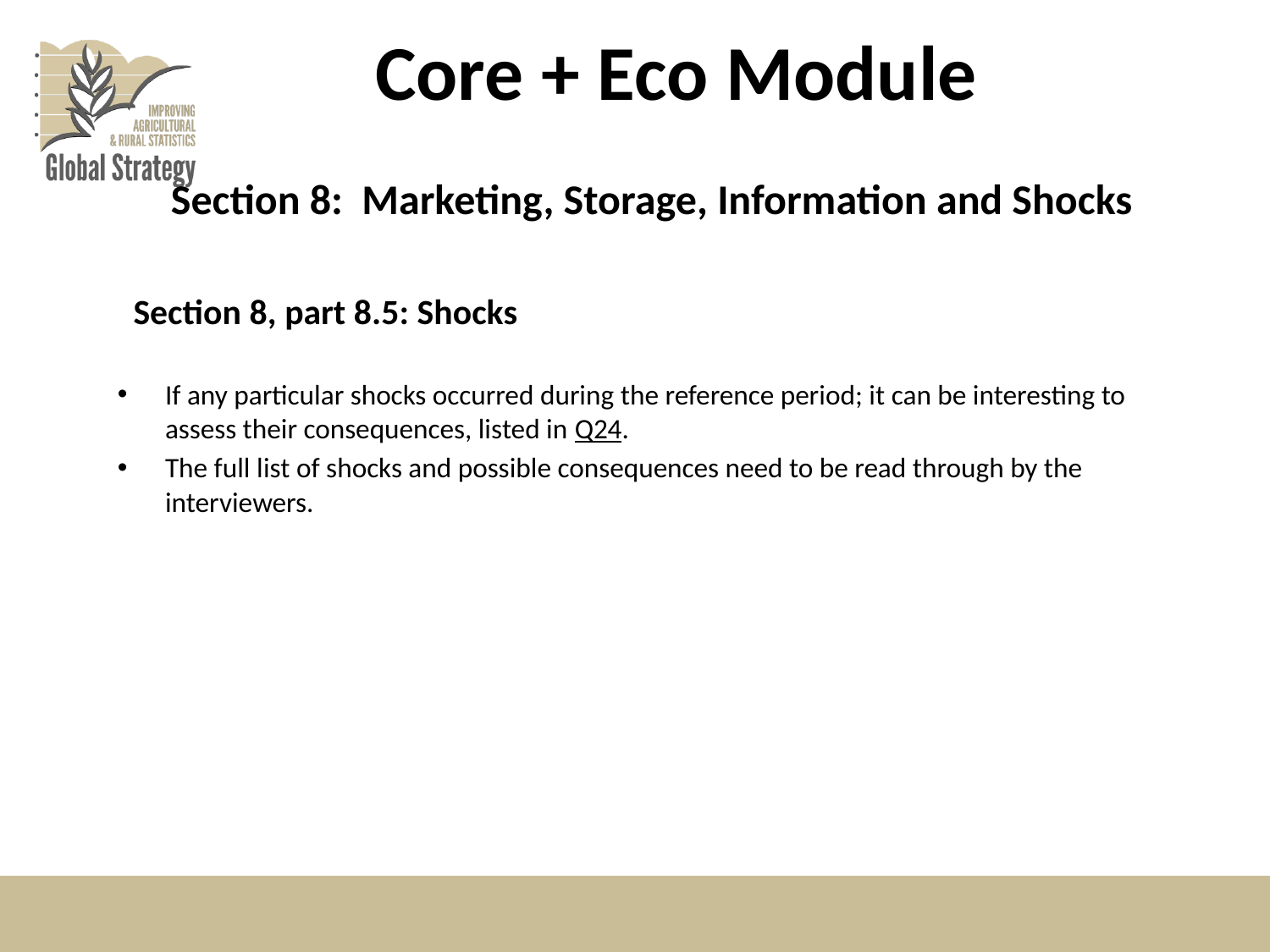

# Core + Eco Module
Section 8:  Marketing, Storage, Information and Shocks

Section 8, part 8.5: Shocks

If any particular shocks occurred during the reference period; it can be interesting to assess their consequences, listed in Q24.
The full list of shocks and possible consequences need to be read through by the interviewers.